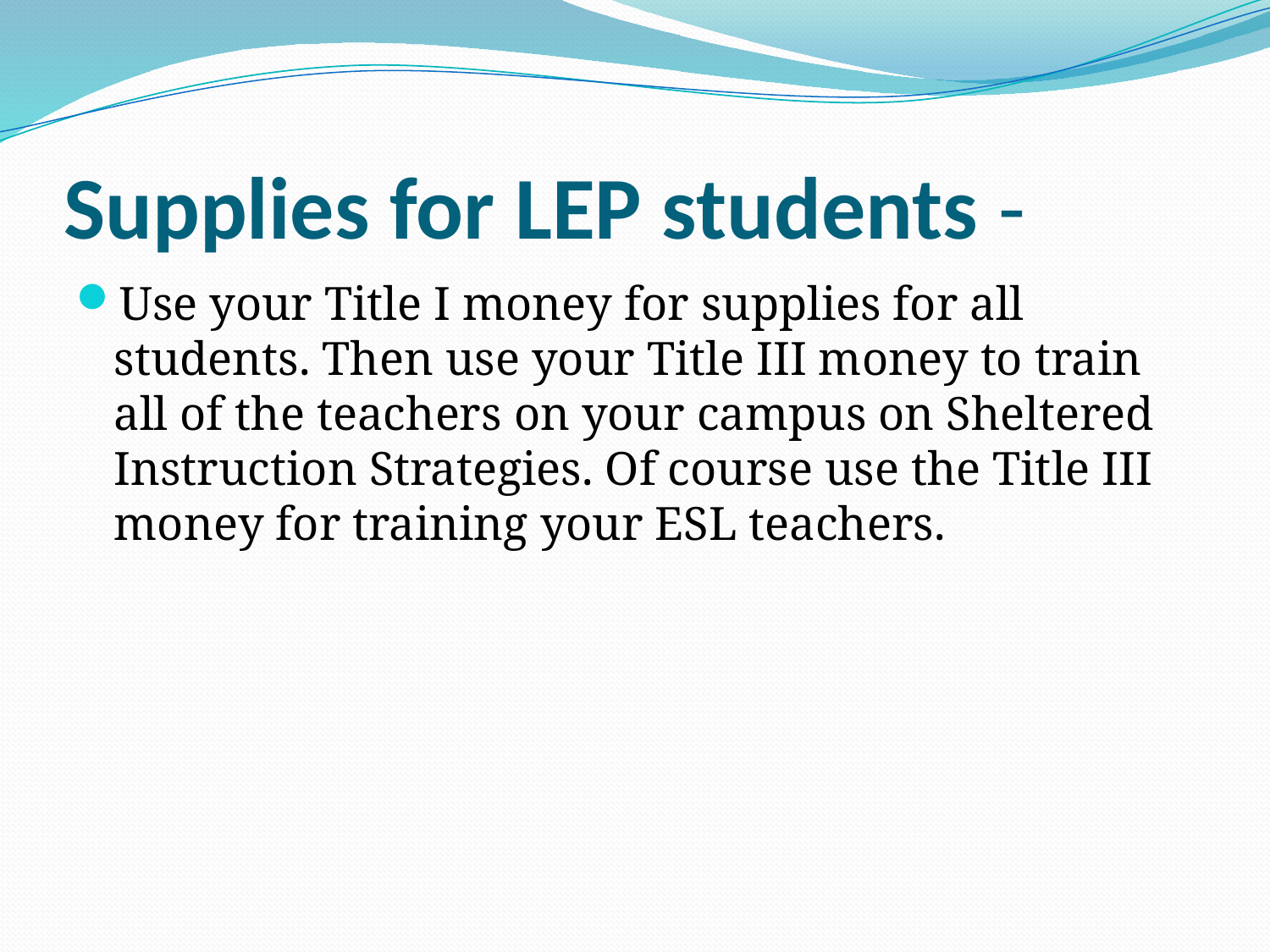

# Supplies for LEP students -
Use your Title I money for supplies for all students. Then use your Title III money to train all of the teachers on your campus on Sheltered Instruction Strategies. Of course use the Title III money for training your ESL teachers.